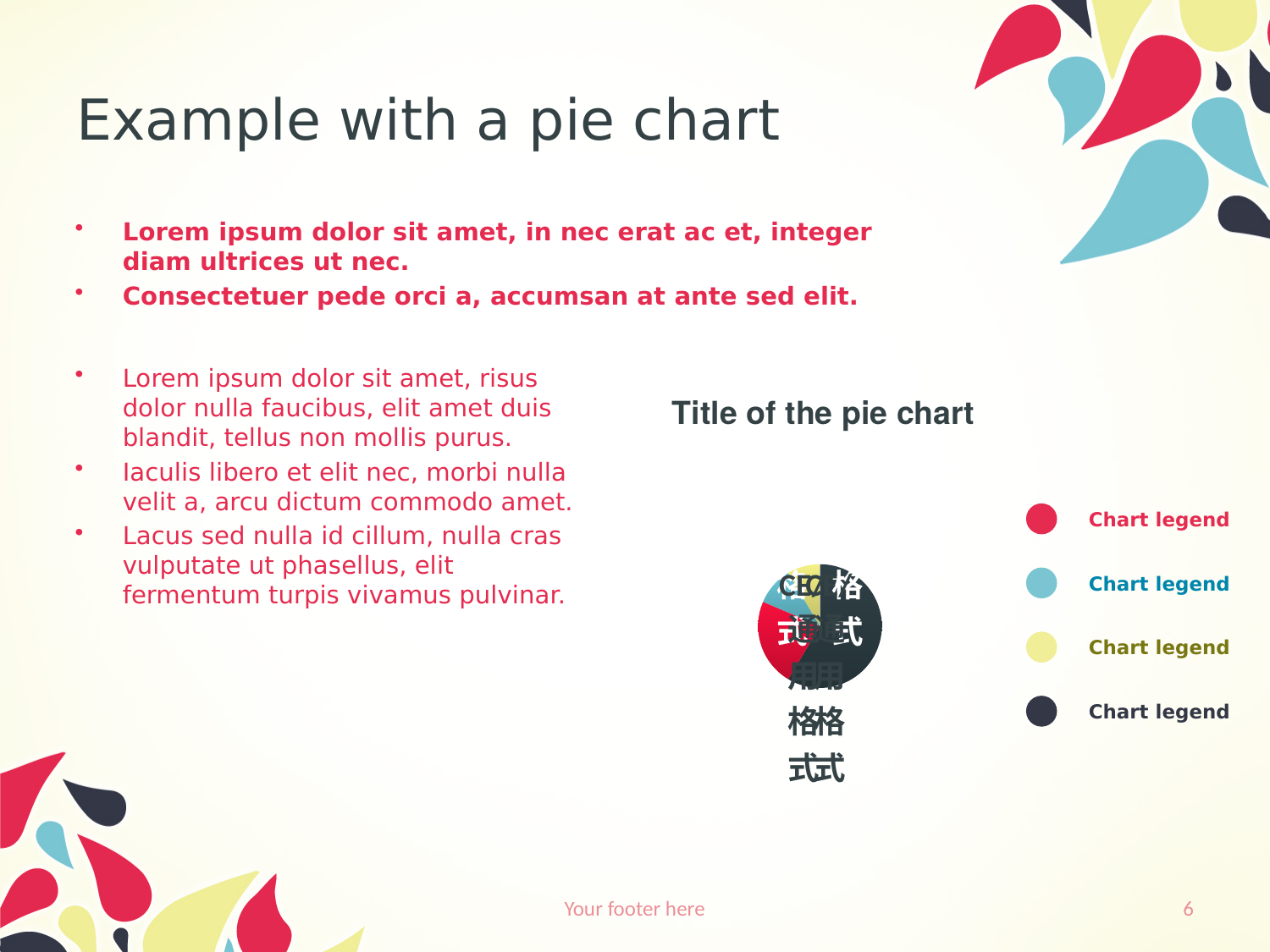

# Example with a pie chart
Lorem ipsum dolor sit amet, in nec erat ac et, integer diam ultrices ut nec.
Consectetuer pede orci a, accumsan at ante sed elit.
Lorem ipsum dolor sit amet, risus dolor nulla faucibus, elit amet duis blandit, tellus non mollis purus.
Iaculis libero et elit nec, morbi nulla velit a, arcu dictum commodo amet.
Lacus sed nulla id cillum, nulla cras vulputate ut phasellus, elit fermentum turpis vivamus pulvinar.
Title of the pie chart

### Chart

| Category | data |
|---|---|
| data1 | 8.2 |
| data2 | 3.2 |
| data3 | 1.4 |
| data4 | 1.2 |
Chart legend

Chart legend

Chart legend

Chart legend

Your footer here
6